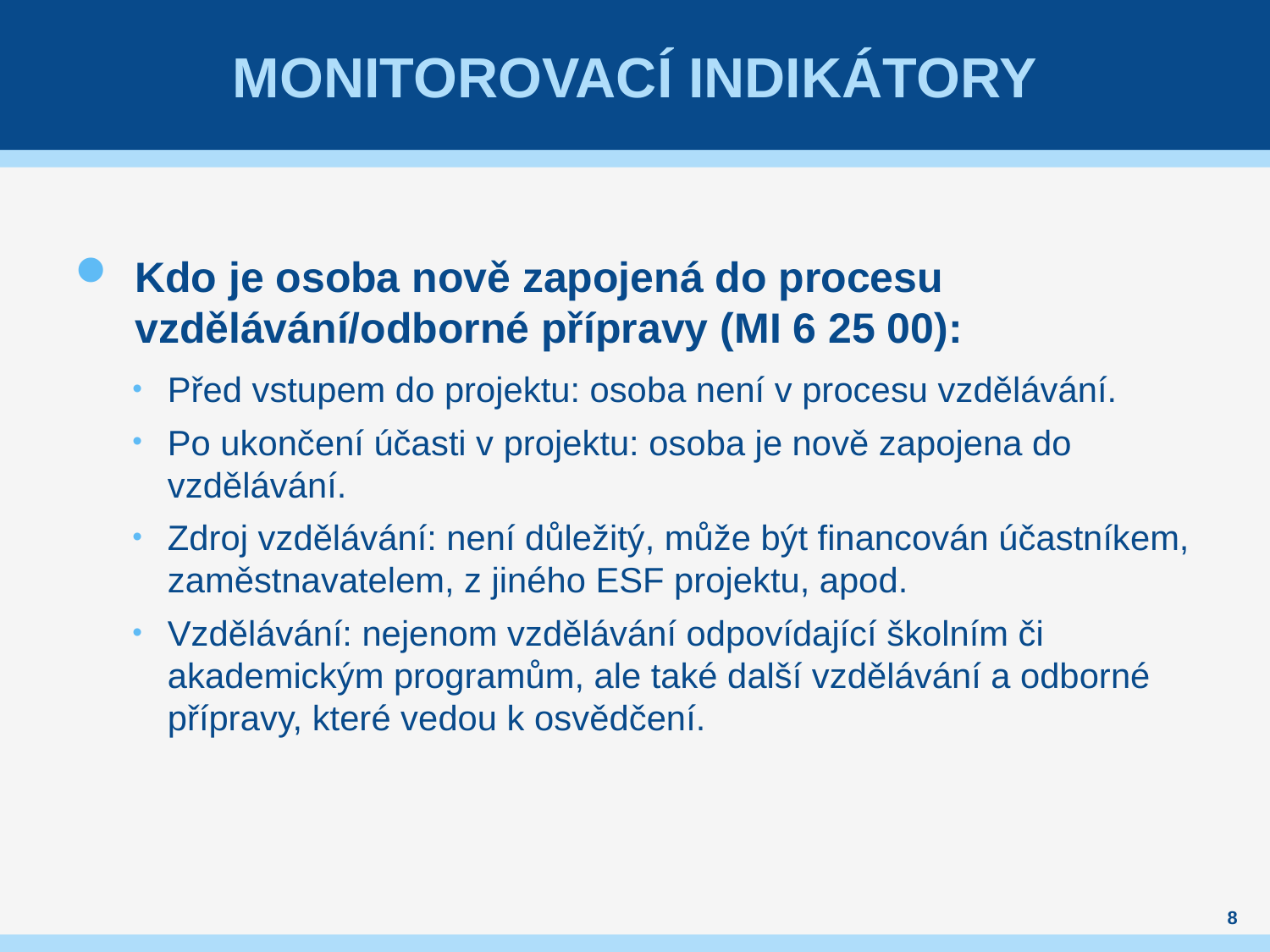

# Monitorovací Indikátory
Kdo je osoba nově zapojená do procesu vzdělávání/odborné přípravy (MI 6 25 00):
Před vstupem do projektu: osoba není v procesu vzdělávání.
Po ukončení účasti v projektu: osoba je nově zapojena do vzdělávání.
Zdroj vzdělávání: není důležitý, může být financován účastníkem, zaměstnavatelem, z jiného ESF projektu, apod.
Vzdělávání: nejenom vzdělávání odpovídající školním či akademickým programům, ale také další vzdělávání a odborné přípravy, které vedou k osvědčení.

8